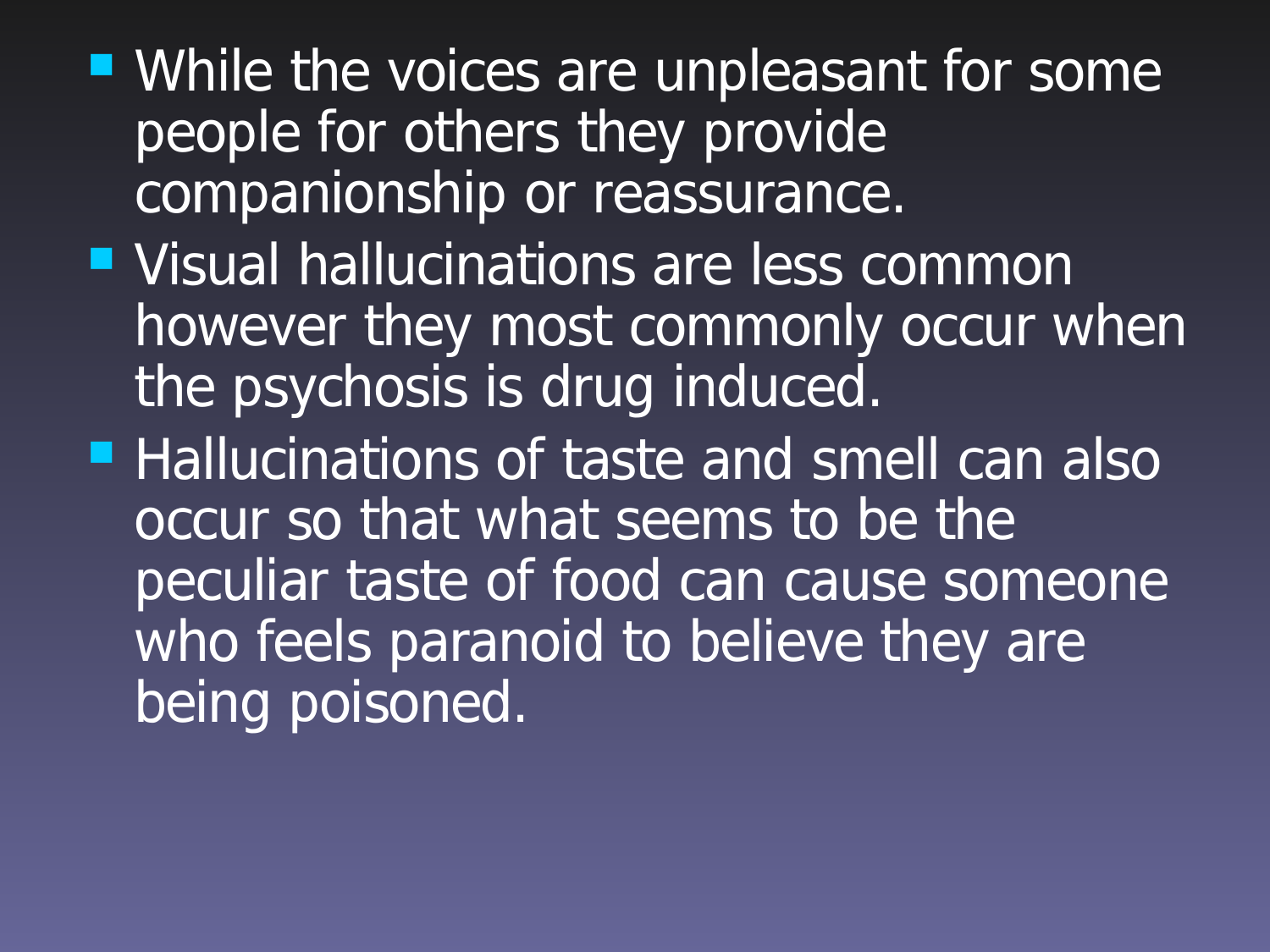

While the voices are unpleasant for some people for others they provide companionship or reassurance.
Visual hallucinations are less common however they most commonly occur when the psychosis is drug induced.
Hallucinations of taste and smell can also occur so that what seems to be the peculiar taste of food can cause someone who feels paranoid to believe they are being poisoned.